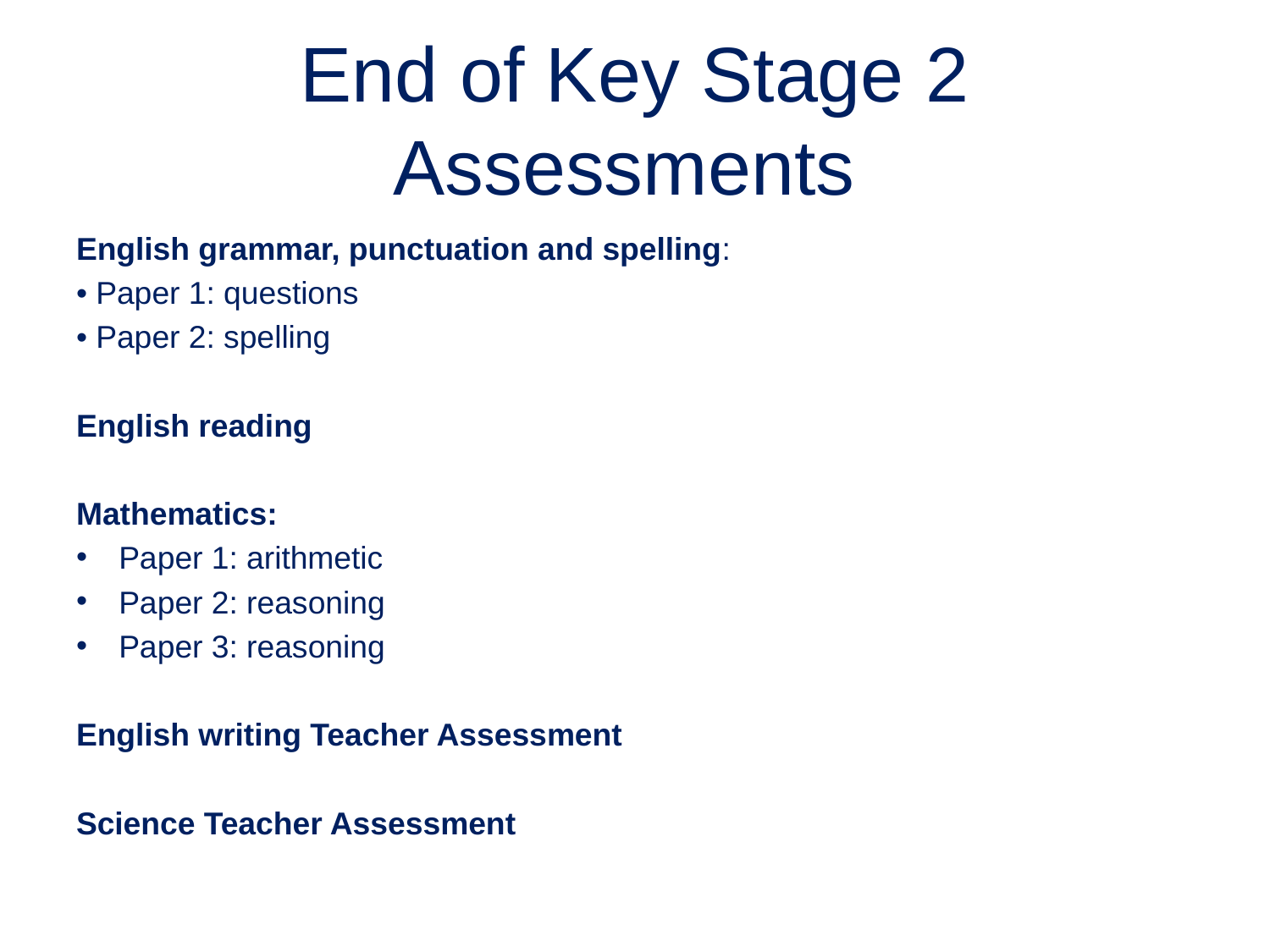

# End of Key Stage 2 Assessments
English grammar, punctuation and spelling:
• Paper 1: questions
• Paper 2: spelling

English reading

Mathematics:
Paper 1: arithmetic
Paper 2: reasoning
Paper 3: reasoning

English writing Teacher Assessment

Science Teacher Assessment